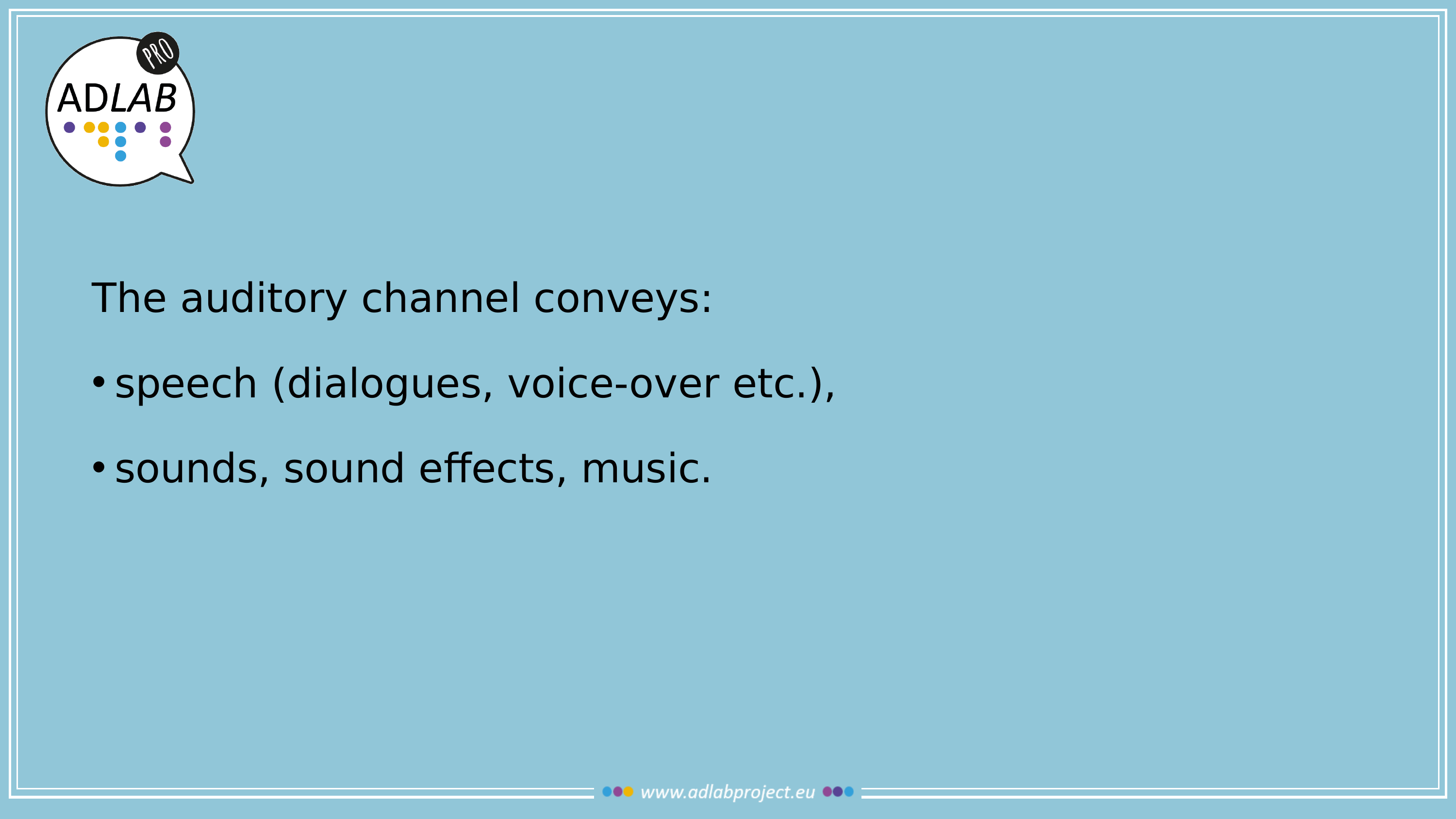

The auditory channel conveys:
speech (dialogues, voice-over etc.),
sounds, sound effects, music.